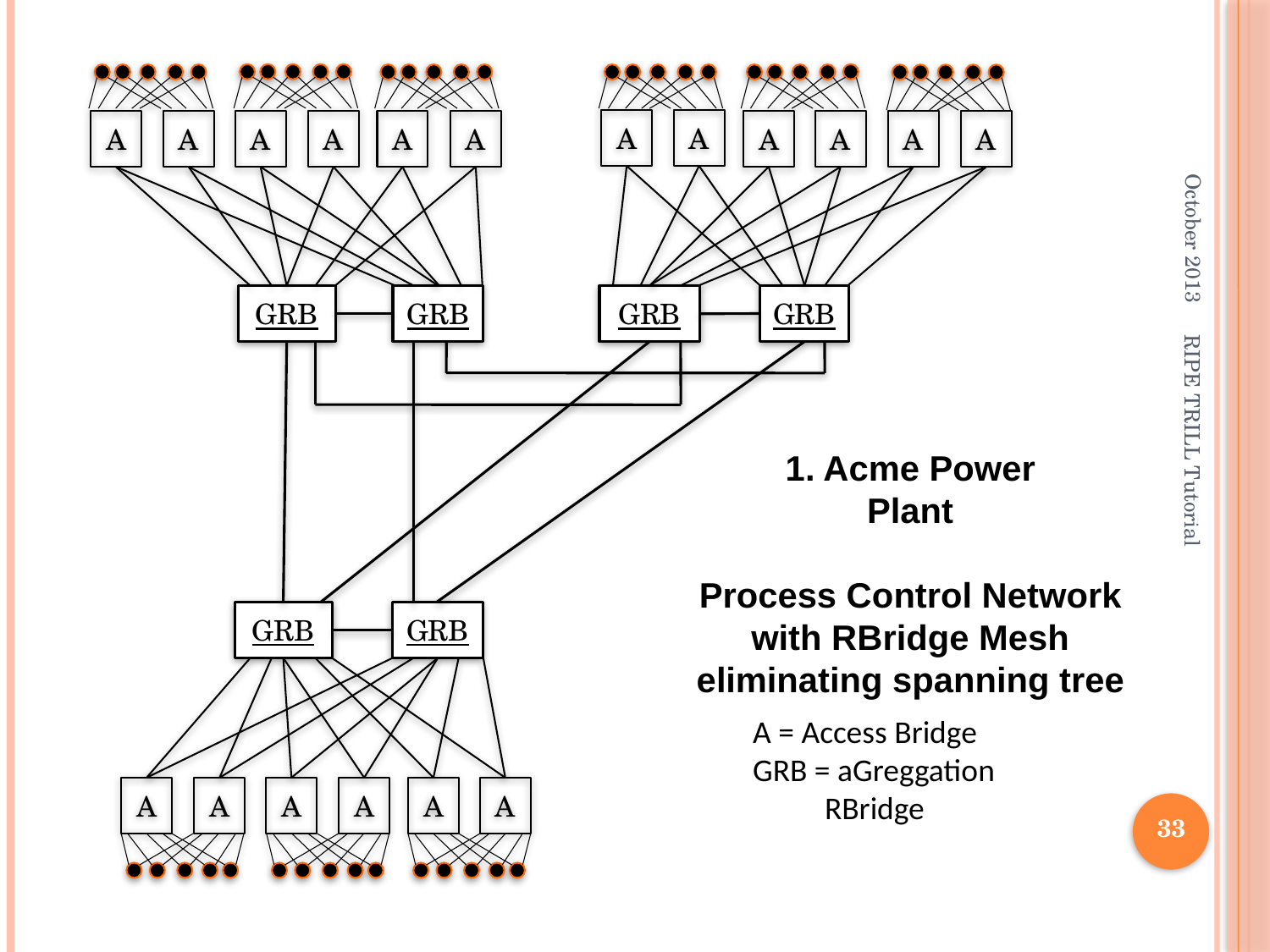

A
A
A
A
A
A
A
A
A
A
A
A
October 2013
GRB
GRB
GRB
GRB
1. Acme Power
Plant

Process Control Network with RBridge Mesh eliminating spanning tree
RIPE TRILL Tutorial
GRB
GRB
A = Access Bridge
GRB = aGreggation
          RBridge
A
A
A
A
A
A
33